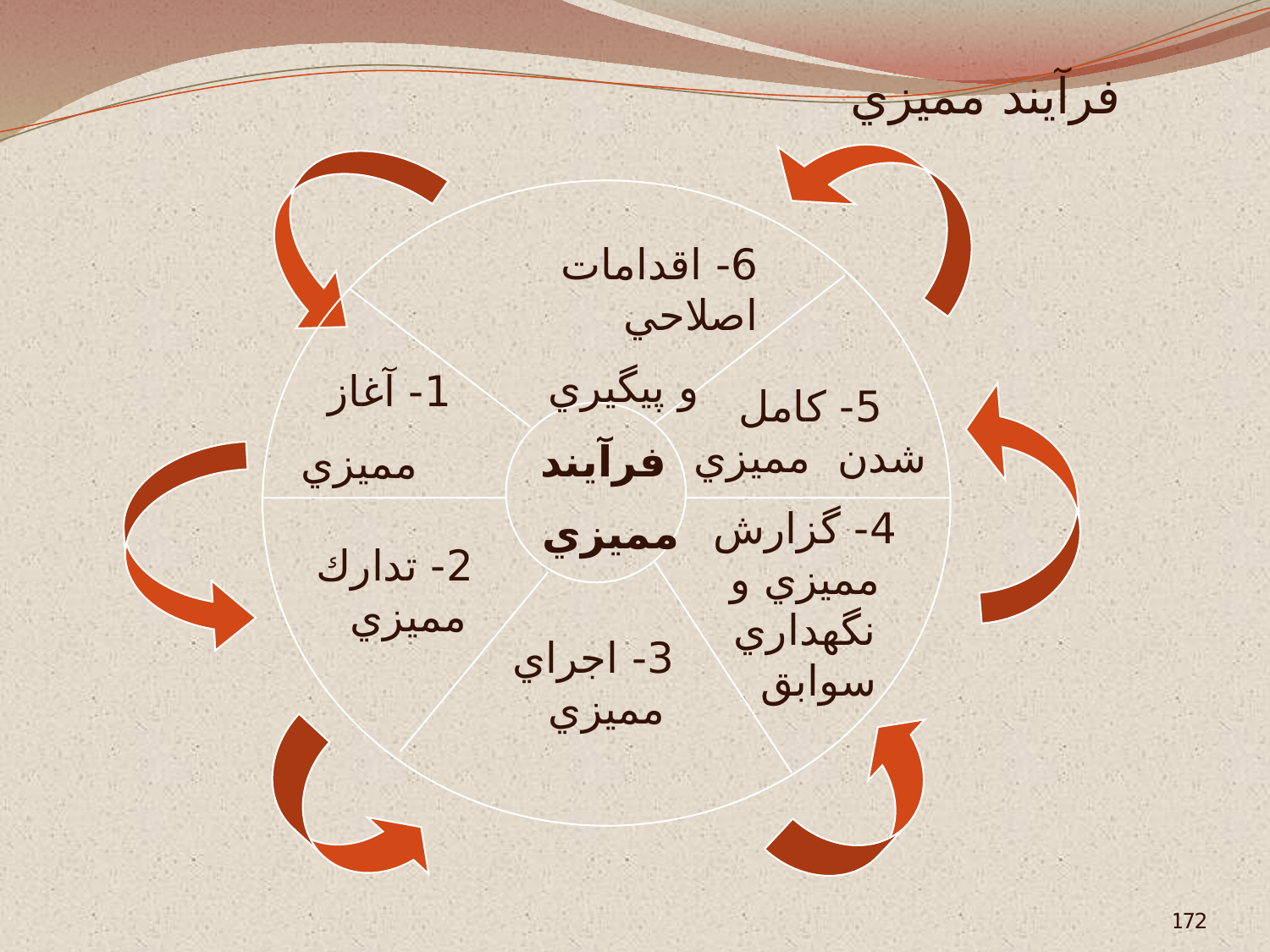

# فرآيند مميزي

6- اقدامات اصلاحي
و پيگيري

1- آغاز
مميزي
5- كامل شدن  مميزي

فرآيند
مميزي
4- گزارش مميزي و نگهداري سوابق

2- تدارك مميزي

3- اجراي مميزي

172